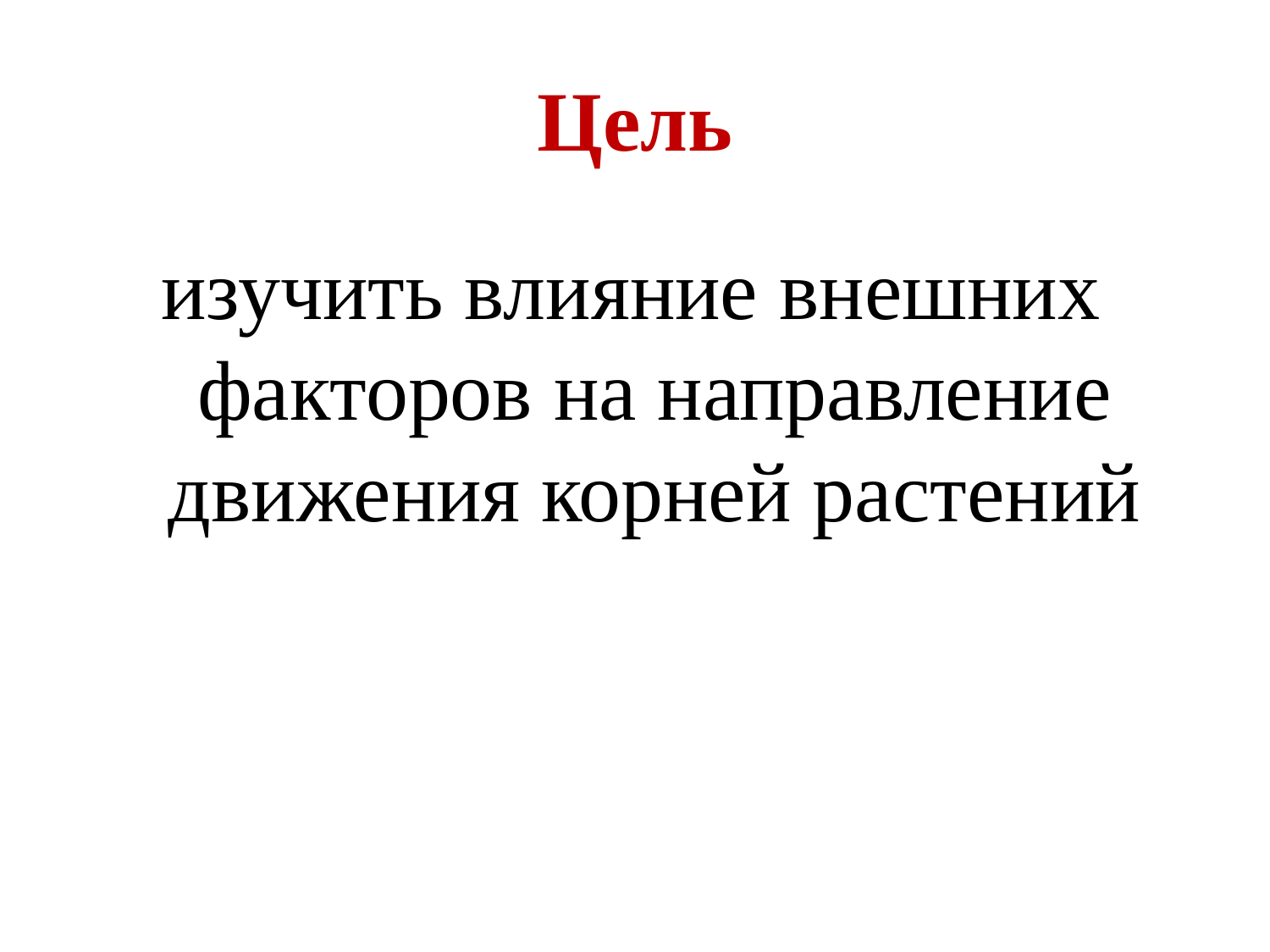

# Цель
изучить влияние внешних факторов на направление движения корней растений